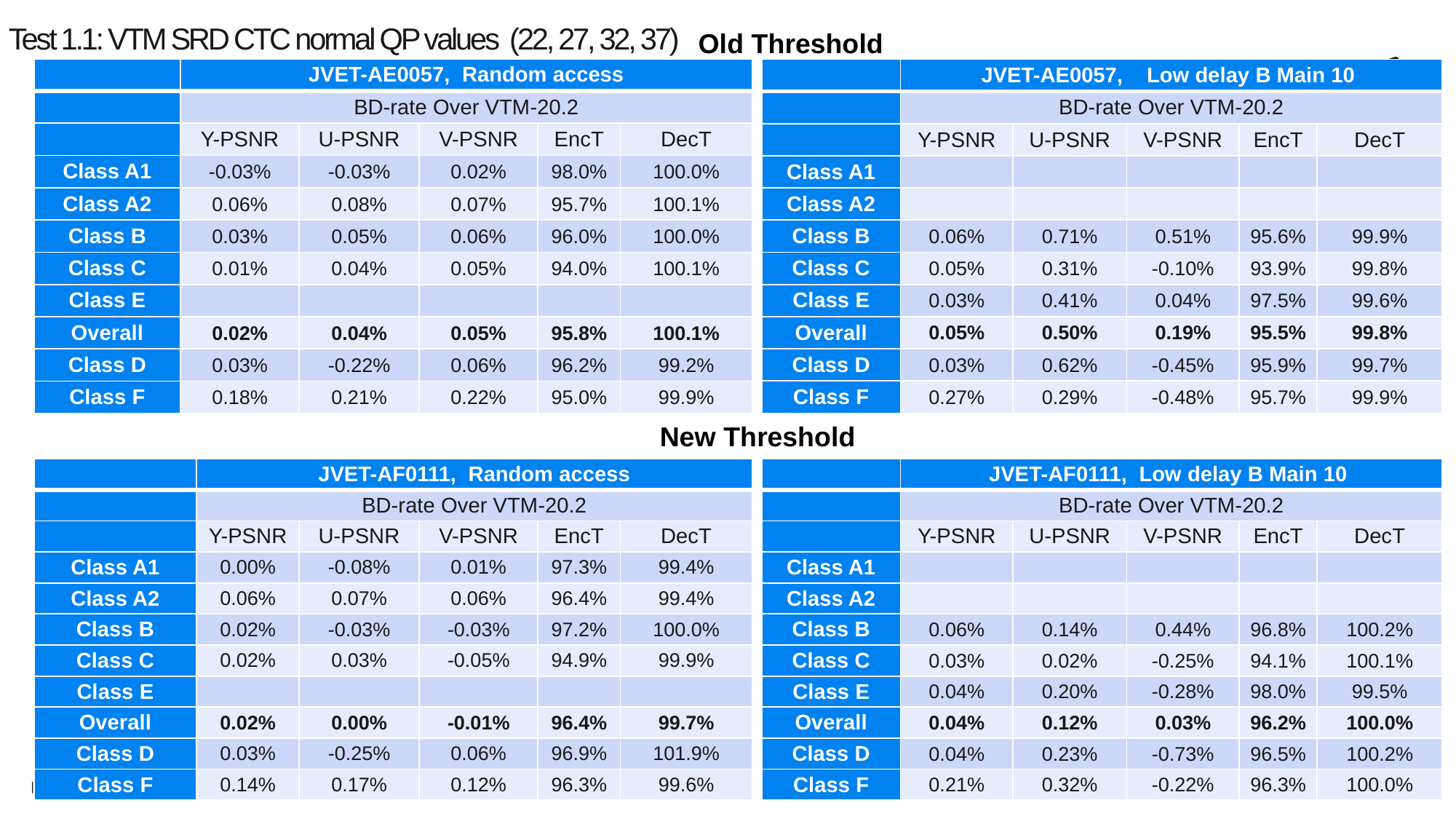

# Test 1.1: VTM SRD CTC normal QP values  (22, 27, 32, 37)
Old Threshold
|  | JVET-AE0057, Random access |  |  |  |  |
| --- | --- | --- | --- | --- | --- |
|  | BD-rate Over VTM-20.2 |  |  |  |  |
|  | Y-PSNR | U-PSNR | V-PSNR | EncT | DecT |
| Class A1 | -0.03% | -0.03% | 0.02% | 98.0% | 100.0% |
| Class A2 | 0.06% | 0.08% | 0.07% | 95.7% | 100.1% |
| Class B | 0.03% | 0.05% | 0.06% | 96.0% | 100.0% |
| Class C | 0.01% | 0.04% | 0.05% | 94.0% | 100.1% |
| Class E |  |  |  |  |  |
| Overall | 0.02% | 0.04% | 0.05% | 95.8% | 100.1% |
| Class D | 0.03% | -0.22% | 0.06% | 96.2% | 99.2% |
| Class F | 0.18% | 0.21% | 0.22% | 95.0% | 99.9% |
|  | JVET-AE0057, Low delay B Main 10 |  |  |  |  |
| --- | --- | --- | --- | --- | --- |
|  | BD-rate Over VTM-20.2 |  |  |  |  |
|  | Y-PSNR | U-PSNR | V-PSNR | EncT | DecT |
| Class A1 |  |  |  |  |  |
| Class A2 |  |  |  |  |  |
| Class B | 0.06% | 0.71% | 0.51% | 95.6% | 99.9% |
| Class C | 0.05% | 0.31% | -0.10% | 93.9% | 99.8% |
| Class E | 0.03% | 0.41% | 0.04% | 97.5% | 99.6% |
| Overall | 0.05% | 0.50% | 0.19% | 95.5% | 99.8% |
| Class D | 0.03% | 0.62% | -0.45% | 95.9% | 99.7% |
| Class F | 0.27% | 0.29% | -0.48% | 95.7% | 99.9% |
New Threshold
|  | JVET-AF0111, Random access |  |  |  |  |
| --- | --- | --- | --- | --- | --- |
|  | BD-rate Over VTM-20.2 |  |  |  |  |
|  | Y-PSNR | U-PSNR | V-PSNR | EncT | DecT |
| Class A1 | 0.00% | -0.08% | 0.01% | 97.3% | 99.4% |
| Class A2 | 0.06% | 0.07% | 0.06% | 96.4% | 99.4% |
| Class B | 0.02% | -0.03% | -0.03% | 97.2% | 100.0% |
| Class C | 0.02% | 0.03% | -0.05% | 94.9% | 99.9% |
| Class E |  |  |  |  |  |
| Overall | 0.02% | 0.00% | -0.01% | 96.4% | 99.7% |
| Class D | 0.03% | -0.25% | 0.06% | 96.9% | 101.9% |
| Class F | 0.14% | 0.17% | 0.12% | 96.3% | 99.6% |
|  | JVET-AF0111, Low delay B Main 10 |  |  |  |  |
| --- | --- | --- | --- | --- | --- |
|  | BD-rate Over VTM-20.2 |  |  |  |  |
|  | Y-PSNR | U-PSNR | V-PSNR | EncT | DecT |
| Class A1 |  |  |  |  |  |
| Class A2 |  |  |  |  |  |
| Class B | 0.06% | 0.14% | 0.44% | 96.8% | 100.2% |
| Class C | 0.03% | 0.02% | -0.25% | 94.1% | 100.1% |
| Class E | 0.04% | 0.20% | -0.28% | 98.0% | 99.5% |
| Overall | 0.04% | 0.12% | 0.03% | 96.2% | 100.0% |
| Class D | 0.04% | 0.23% | -0.73% | 96.5% | 100.2% |
| Class F | 0.21% | 0.32% | -0.22% | 96.3% | 100.0% |